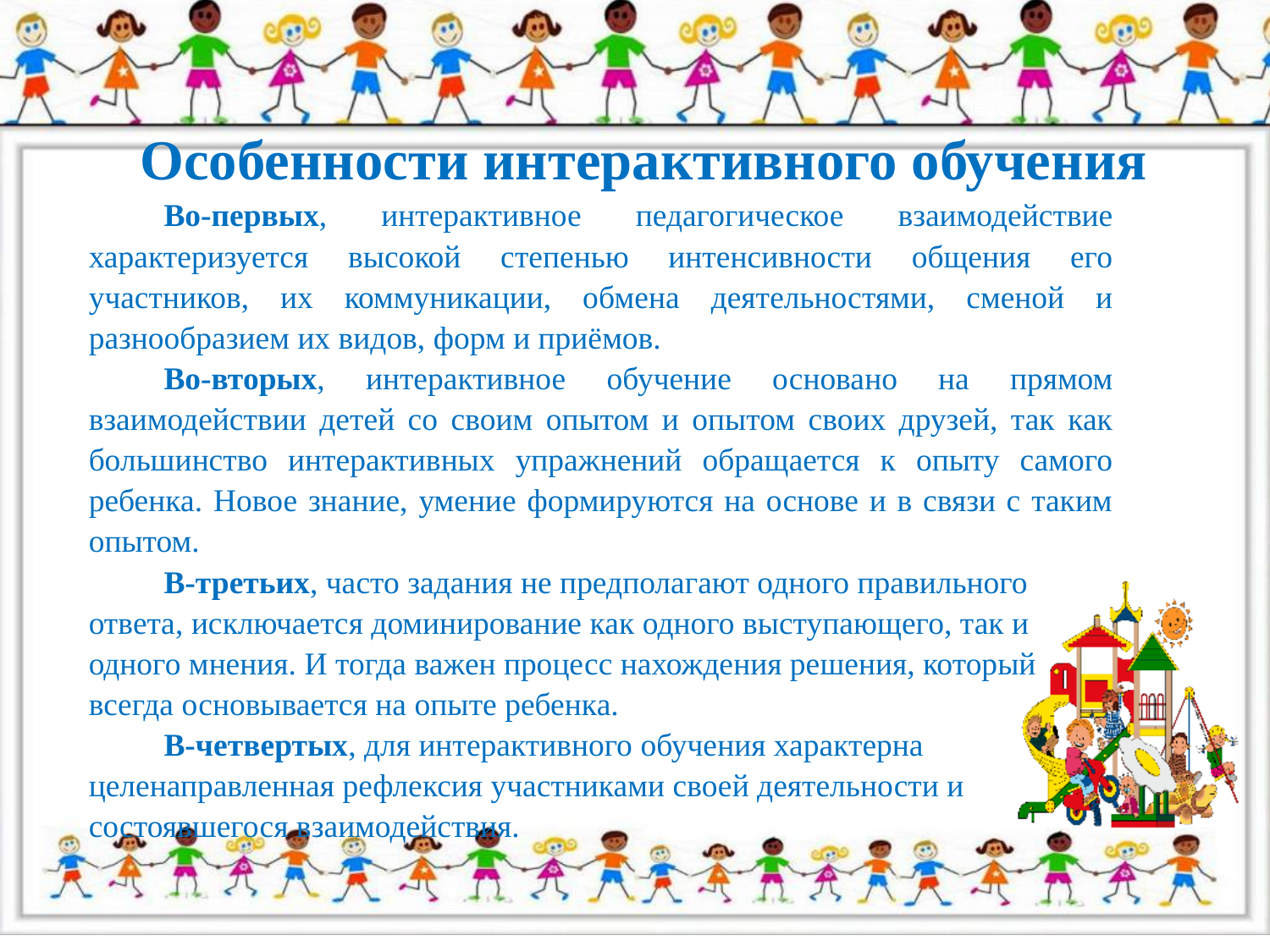

# Особенности интерактивного обучения
Во-первых, интерактивное педагогическое взаимодействие характеризуется высокой степенью интенсивности общения его участников, их коммуникации, обмена деятельностями, сменой и разнообразием их видов, форм и приёмов.
Во-вторых, интерактивное обучение основано на прямом взаимодействии детей со своим опытом и опытом своих друзей, так как большинство интерактивных упражнений обращается к опыту самого ребенка. Новое знание, умение формируются на основе и в связи с таким опытом.
В-третьих, часто задания не предполагают одного правильного ответа, исключается доминирование как одного выступающего, так и одного мнения. И тогда важен процесс нахождения решения, который всегда основывается на опыте ребенка.
В-четвертых, для интерактивного обучения характерна целенаправленная рефлексия участниками своей деятельности и состоявшегося взаимодействия.